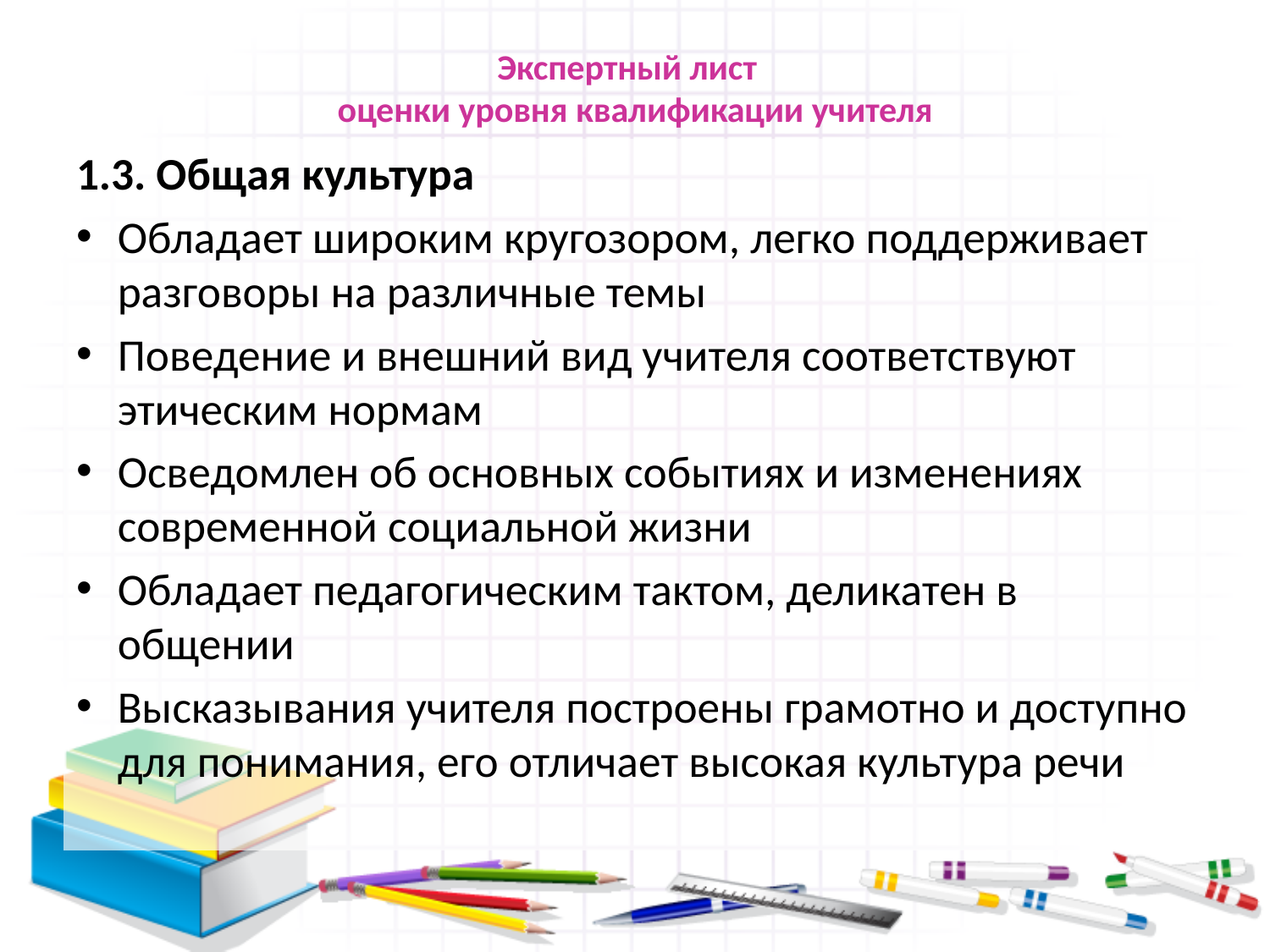

# Экспертный лист оценки уровня квалификации учителя
1.3. Общая культура
Обладает широким кругозором, легко поддерживает разговоры на различные темы
Поведение и внешний вид учителя соответствуют этическим нормам
Осведомлен об основных событиях и изменениях современной социальной жизни
Обладает педагогическим тактом, деликатен в общении
Высказывания учителя построены грамотно и доступно для понимания, его отличает высокая культура речи